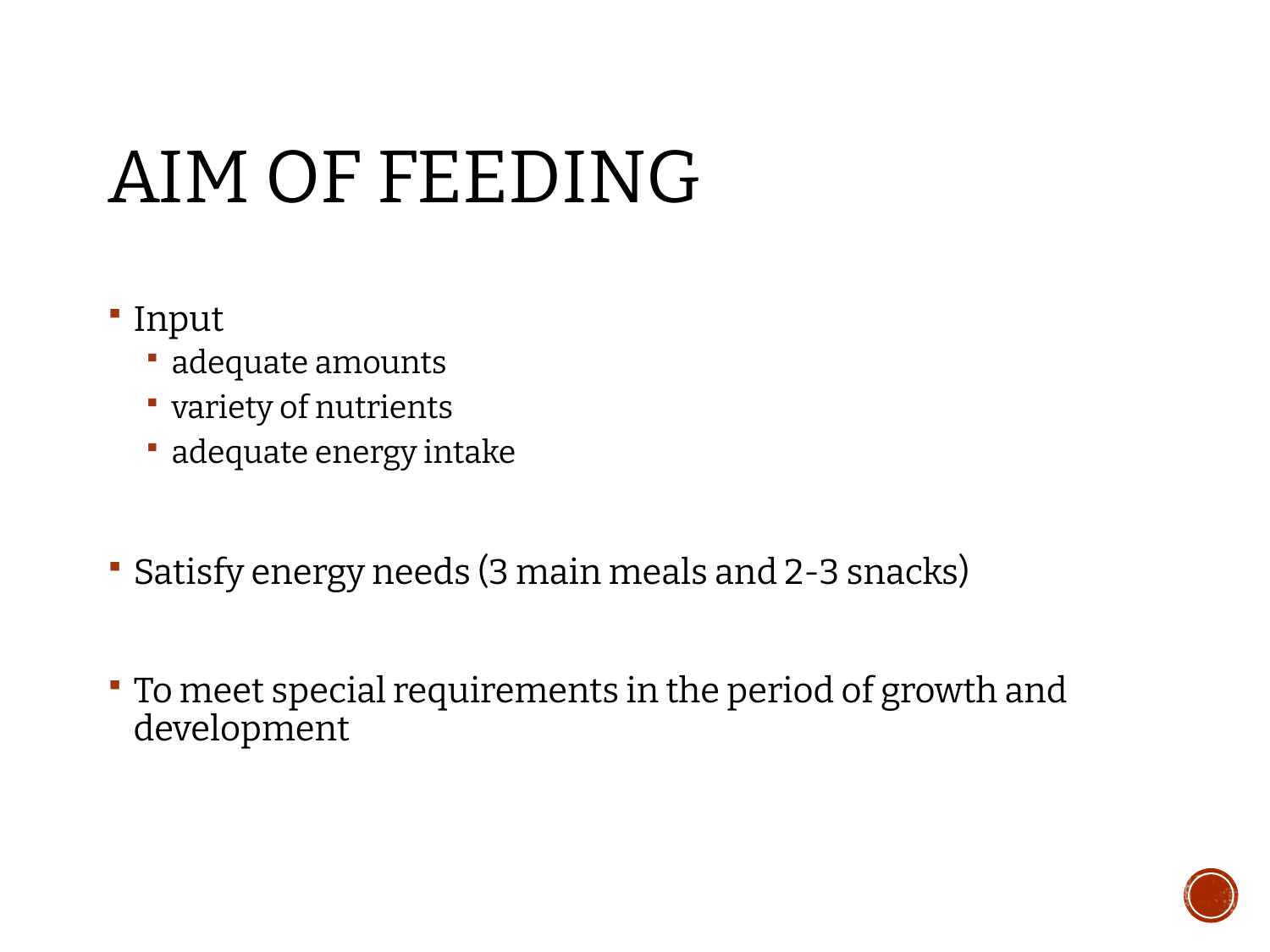

# AIM of feeding
Input
adequate amounts
variety of nutrients
adequate energy intake

Satisfy energy needs (3 main meals and 2-3 snacks)

To meet special requirements in the period of growth and development